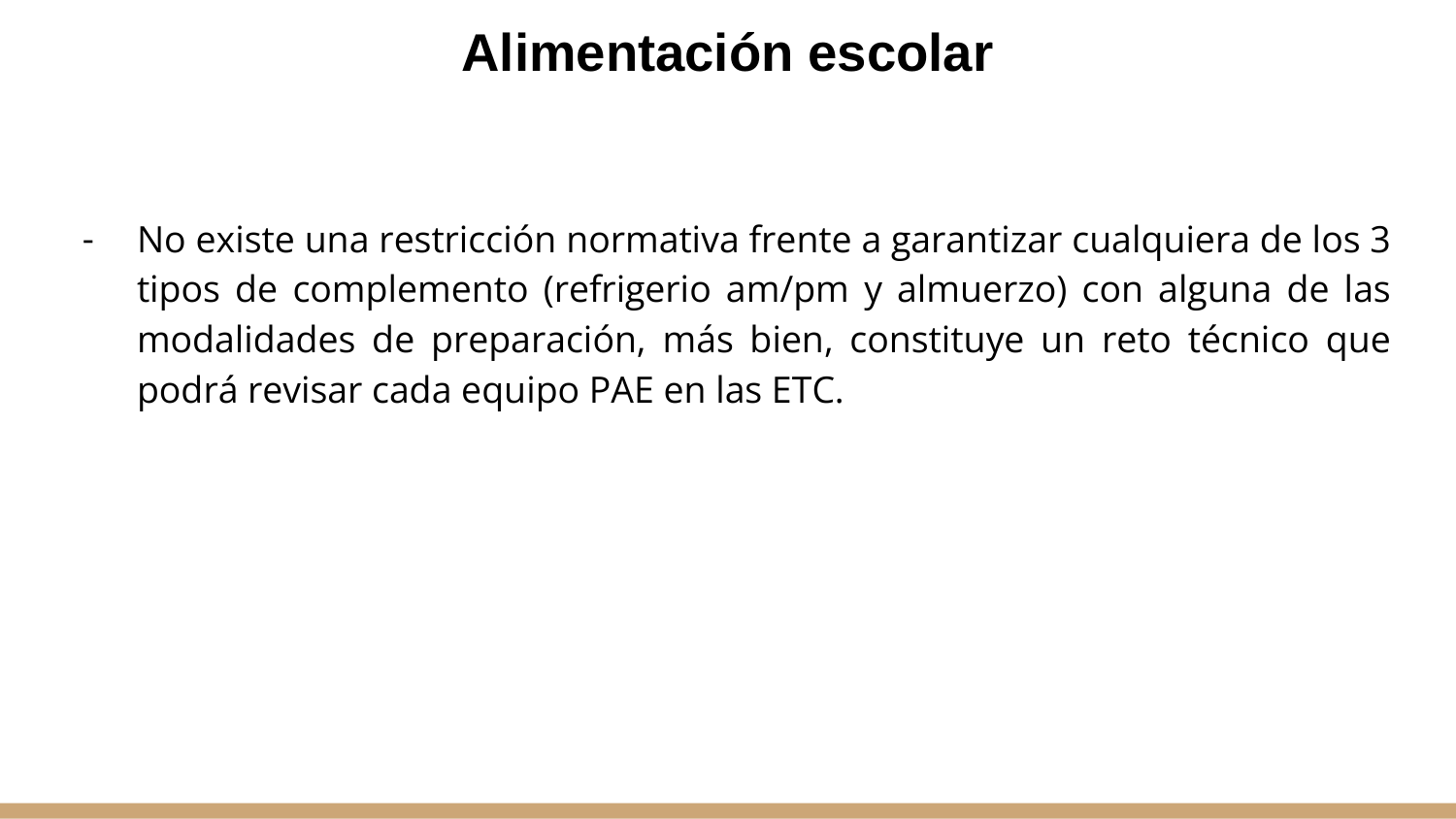

# Alimentación escolar

No existe una restricción normativa frente a garantizar cualquiera de los 3 tipos de complemento (refrigerio am/pm y almuerzo) con alguna de las modalidades de preparación, más bien, constituye un reto técnico que podrá revisar cada equipo PAE en las ETC.